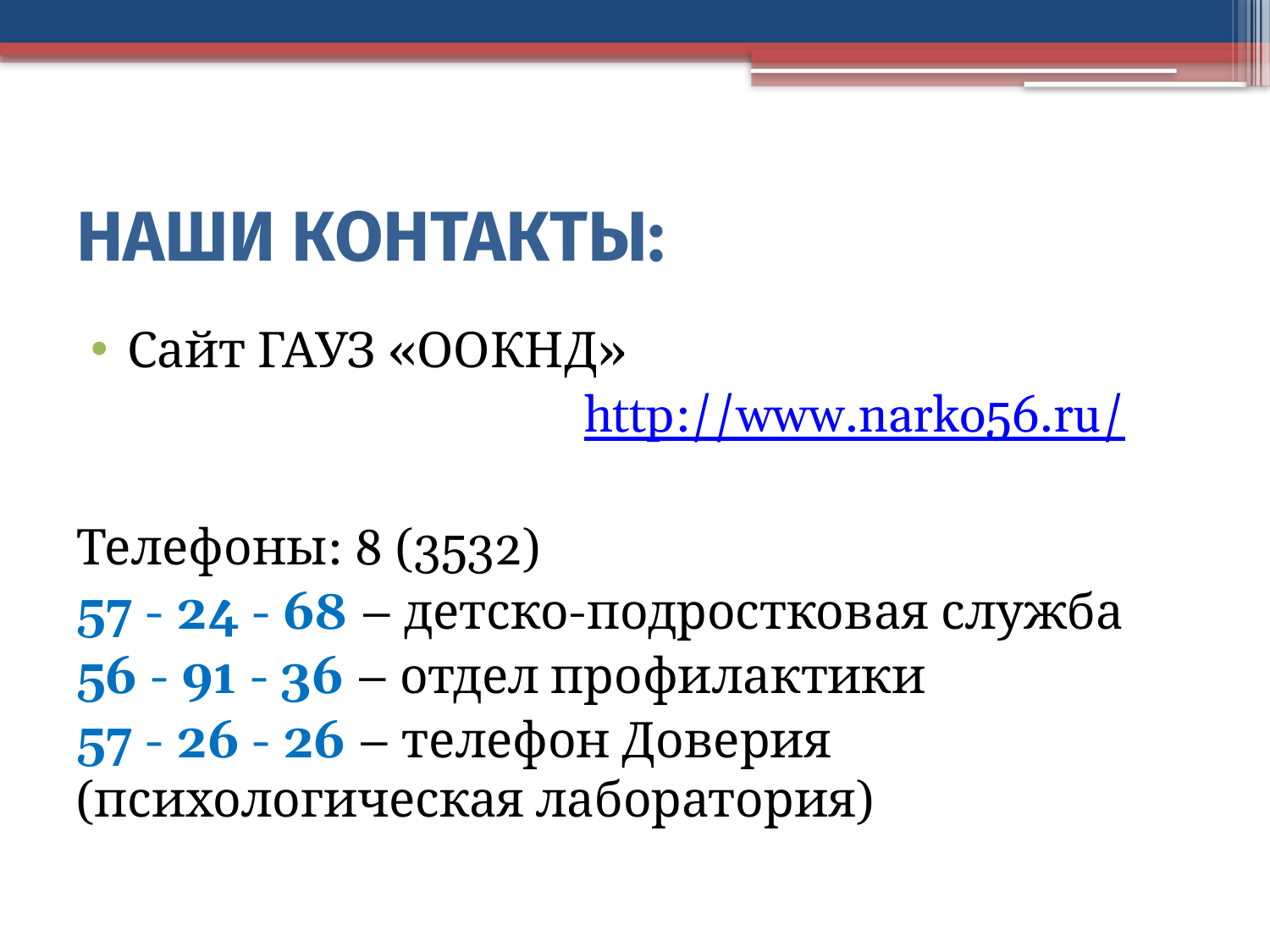

# НАШИ КОНТАКТЫ:
Сайт ГАУЗ «ООКНД»
				http://www.narko56.ru/

Телефоны: 8 (3532)
57 - 24 - 68 – детско-подростковая служба
56 - 91 - 36 – отдел профилактики
57 - 26 - 26 – телефон Доверия (психологическая лаборатория)